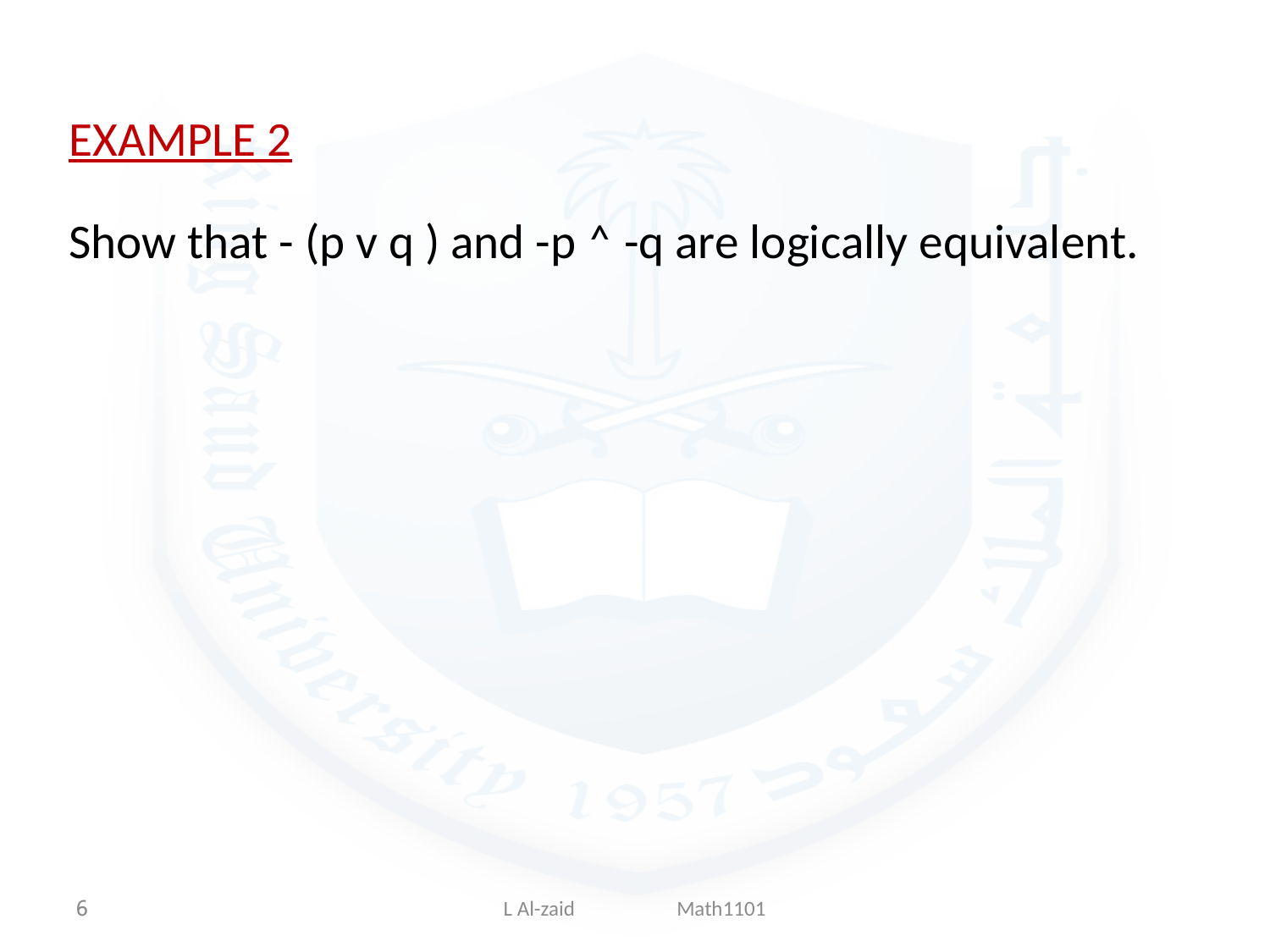

EXAMPLE 2
Show that - (p v q ) and -p ˄ -q are logically equivalent.
6
L Al-zaid                     Math1101